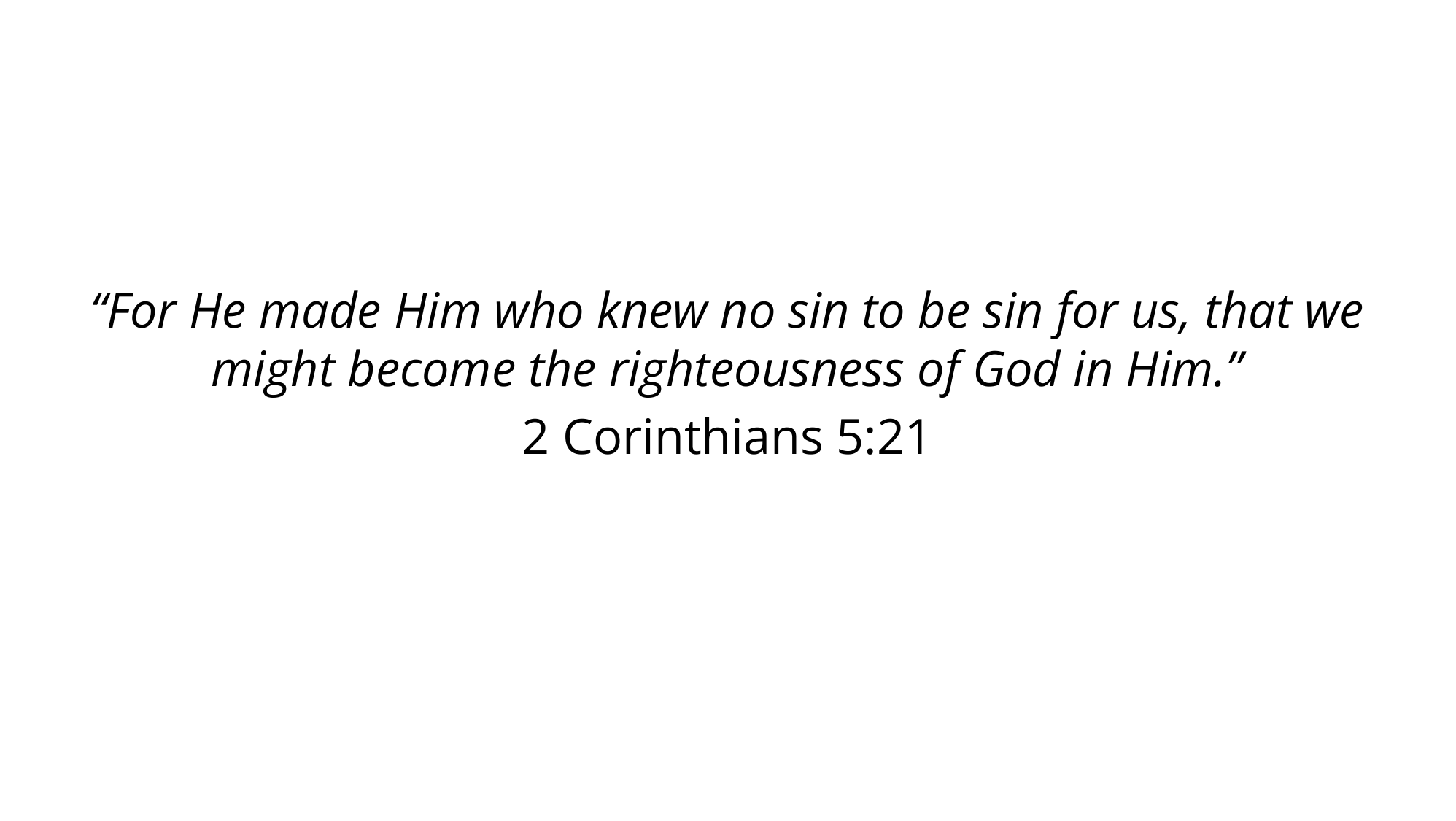

“For He made Him who knew no sin to be sin for us, that we might become the righteousness of God in Him.”
2 Corinthians 5:21